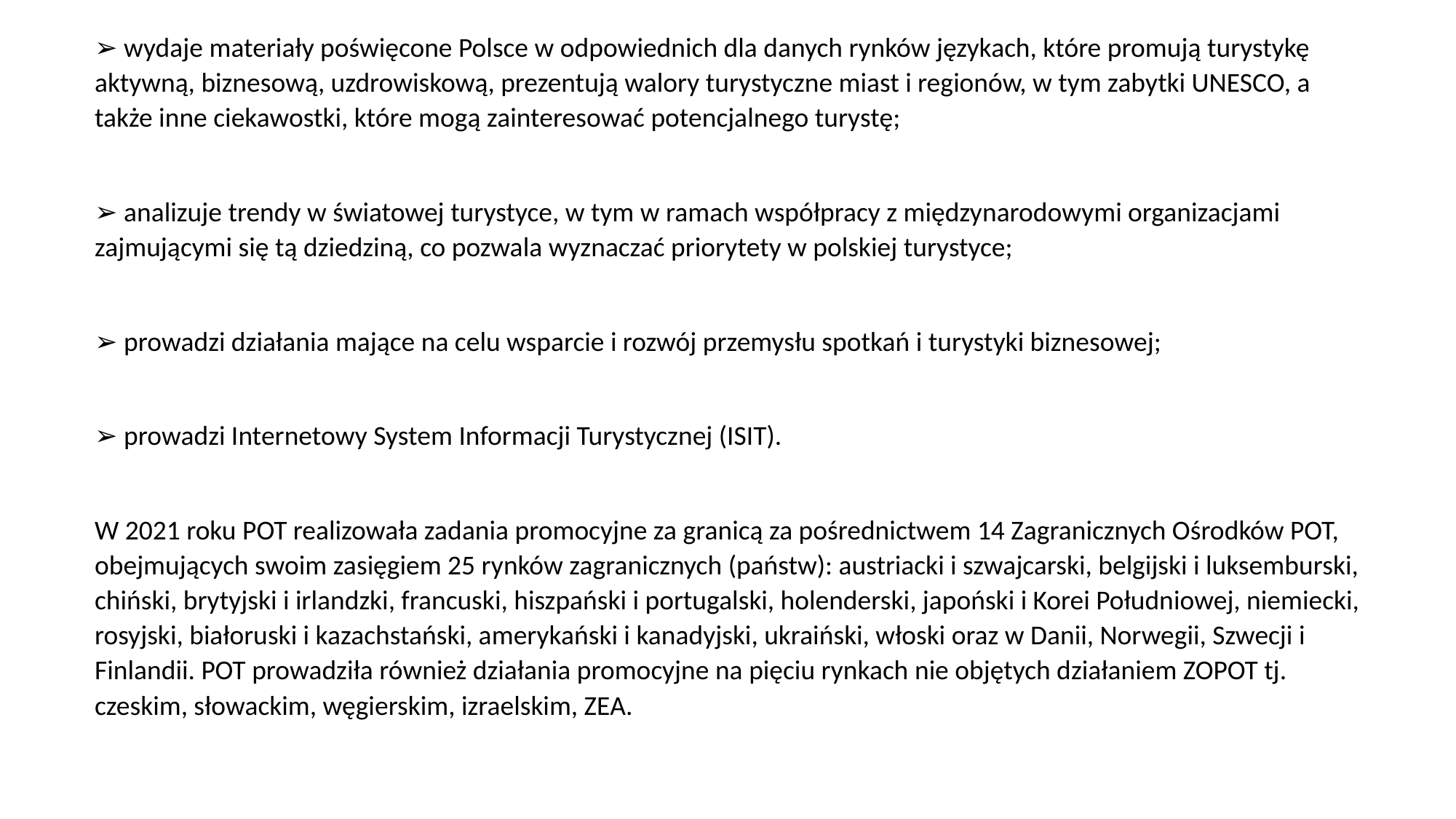

➢ wydaje materiały poświęcone Polsce w odpowiednich dla danych rynków językach, które promują turystykę aktywną, biznesową, uzdrowiskową, prezentują walory turystyczne miast i regionów, w tym zabytki UNESCO, a także inne ciekawostki, które mogą zainteresować potencjalnego turystę;

➢ analizuje trendy w światowej turystyce, w tym w ramach współpracy z międzynarodowymi organizacjami zajmującymi się tą dziedziną, co pozwala wyznaczać priorytety w polskiej turystyce;

➢ prowadzi działania mające na celu wsparcie i rozwój przemysłu spotkań i turystyki biznesowej;

➢ prowadzi Internetowy System Informacji Turystycznej (ISIT).

W 2021 roku POT realizowała zadania promocyjne za granicą za pośrednictwem 14 Zagranicznych Ośrodków POT, obejmujących swoim zasięgiem 25 rynków zagranicznych (państw): austriacki i szwajcarski, belgijski i luksemburski, chiński, brytyjski i irlandzki, francuski, hiszpański i portugalski, holenderski, japoński i Korei Południowej, niemiecki, rosyjski, białoruski i kazachstański, amerykański i kanadyjski, ukraiński, włoski oraz w Danii, Norwegii, Szwecji i Finlandii. POT prowadziła również działania promocyjne na pięciu rynkach nie objętych działaniem ZOPOT tj. czeskim, słowackim, węgierskim, izraelskim, ZEA.